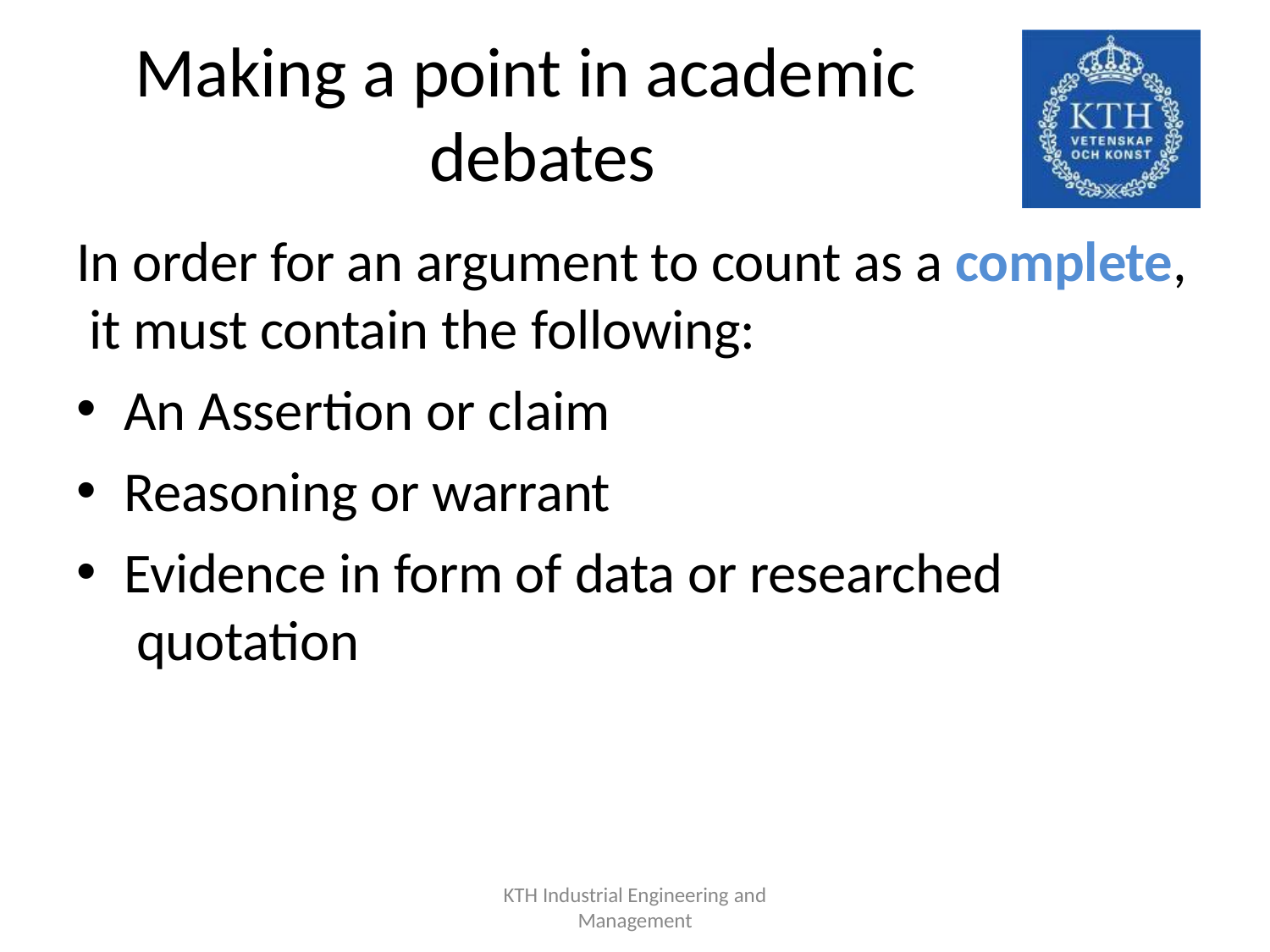

# Making a point in academic  debates

In order for an argument to count as a complete,  it must contain the following:
An Assertion or claim
Reasoning or warrant
Evidence in form of data or researched  quotation
KTH Industrial Engineering and
Management